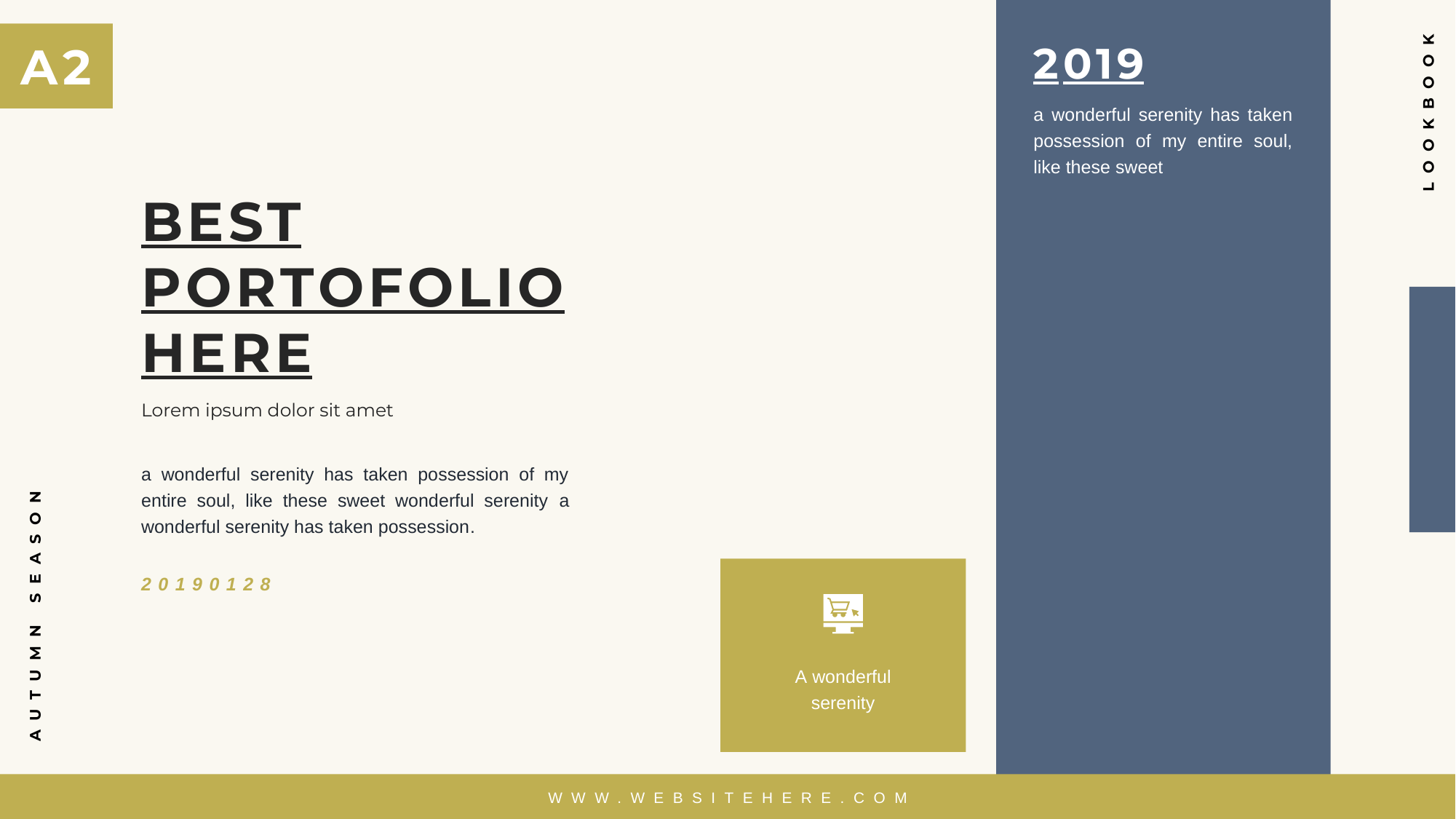

A2
2019

WWW.WEBSITEHERE.COM
a wonderful serenity has taken possession of my entire soul, like these sweet
LOOKBOOK
BEST
PORTOFOLIO
HERE
Lorem ipsum dolor sit amet

a wonderful serenity has taken possession of my entire soul, like these sweet wonderful serenity a wonderful serenity has taken possession.

20190128
AUTUMN SEASON

A wonderful serenity